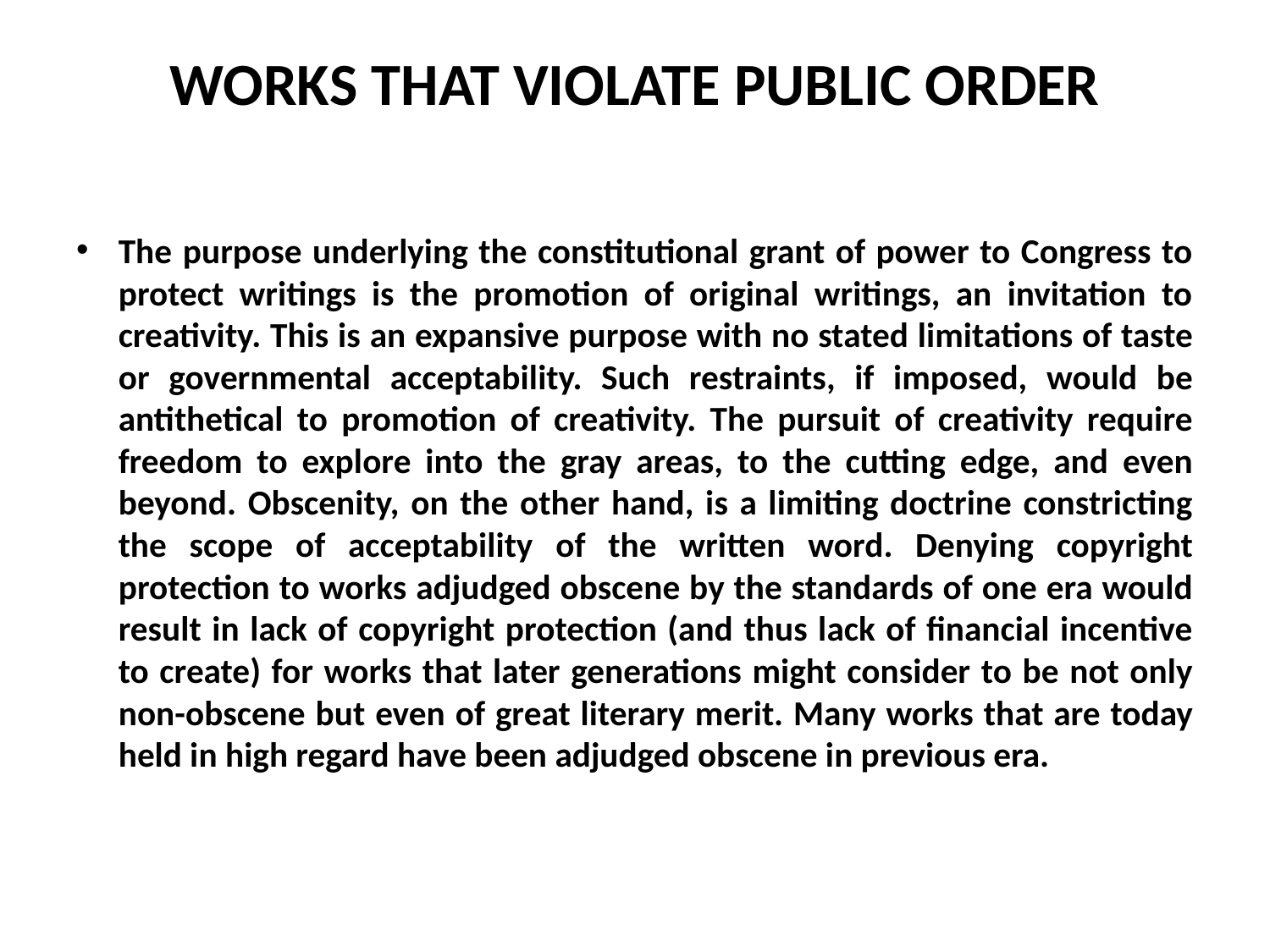

# WORKS THAT VIOLATE PUBLIC ORDER
The purpose underlying the constitutional grant of power to Congress to protect writings is the promotion of original writings, an invitation to creativity. This is an expansive purpose with no stated limitations of taste or governmental acceptability. Such restraints, if imposed, would be antithetical to promotion of creativity. The pursuit of creativity require freedom to explore into the gray areas, to the cutting edge, and even beyond. Obscenity, on the other hand, is a limiting doctrine constricting the scope of acceptability of the written word. Denying copyright protection to works adjudged obscene by the standards of one era would result in lack of copyright protection (and thus lack of financial incentive to create) for works that later generations might consider to be not only non-obscene but even of great literary merit. Many works that are today held in high regard have been adjudged obscene in previous era.